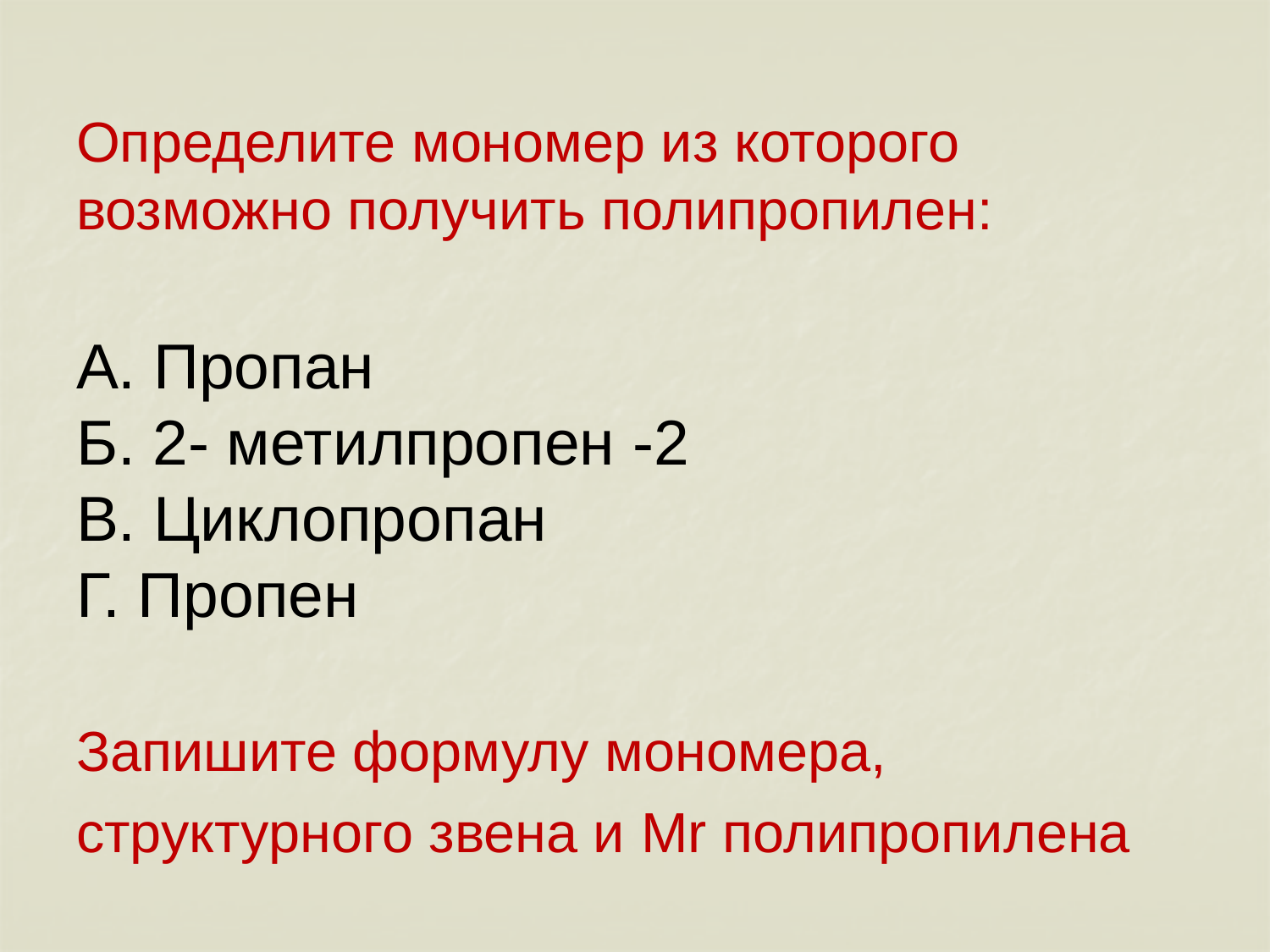

# Выполнить задание: Определите мономер из которого возможно получить полипропилен: А. Пропан Б. 2- метилпропен -2 В. Циклопропан Г. Пропен Запишите формулу мономера, структурного звена и Mr полипропилена